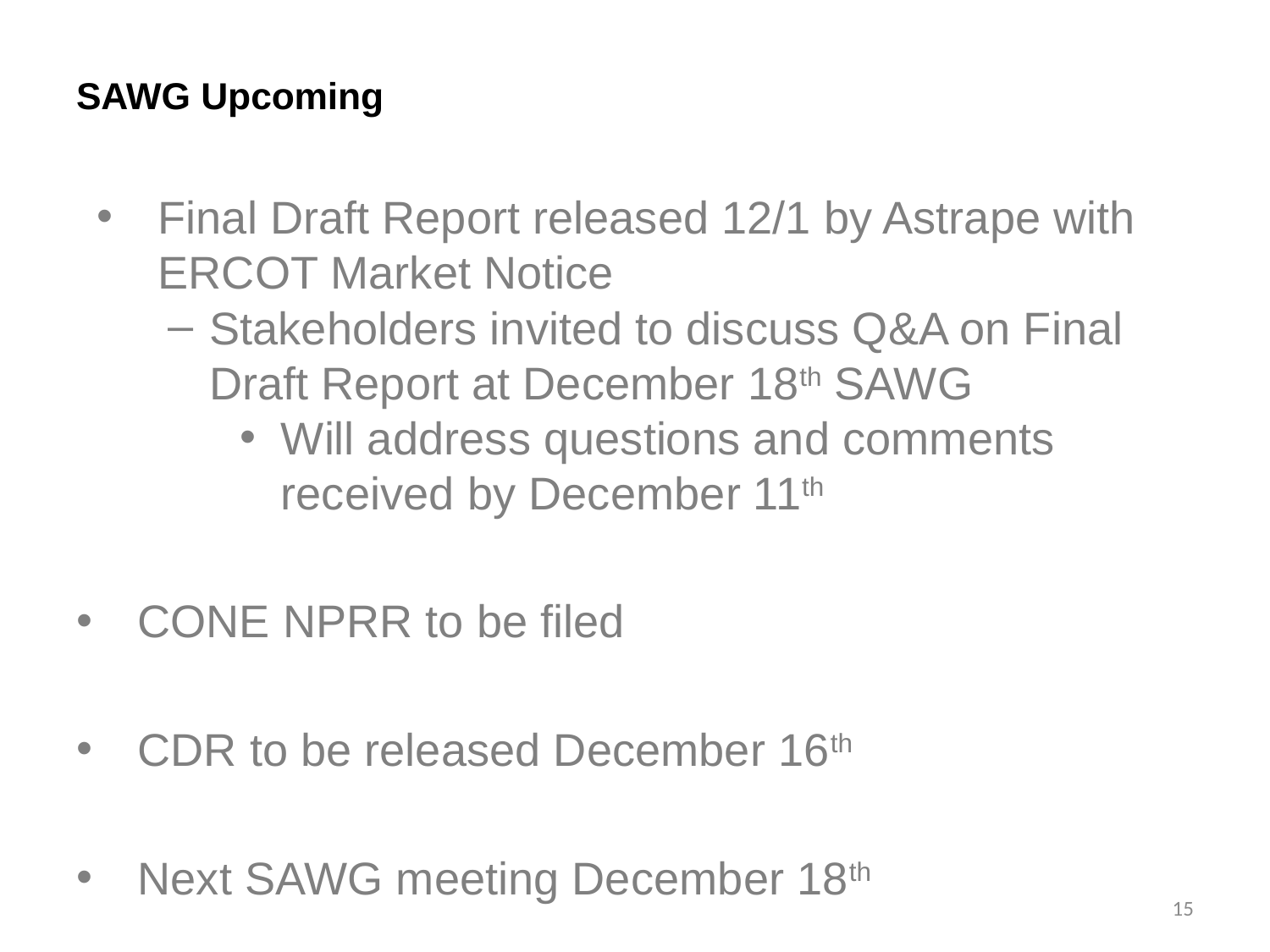

# SAWG Upcoming

Final Draft Report released 12/1 by Astrape with ERCOT Market Notice
Stakeholders invited to discuss Q&A on Final Draft Report at December 18th SAWG
Will address questions and comments received by December 11th

CONE NPRR to be filed

CDR to be released December 16th

Next SAWG meeting December 18th

15